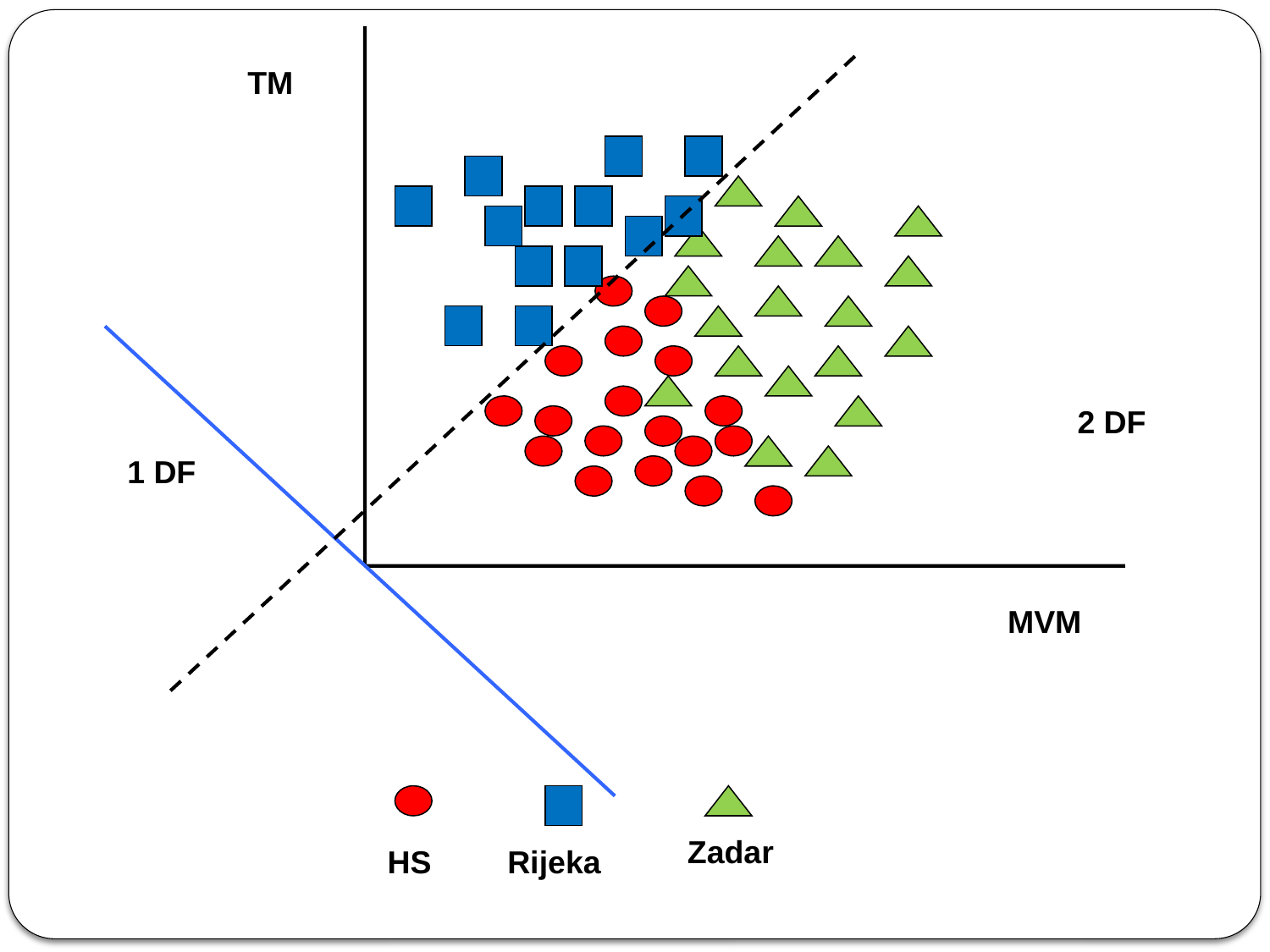

TM

2 DF

1 DF

MVM

Zadar
HS
Rijeka